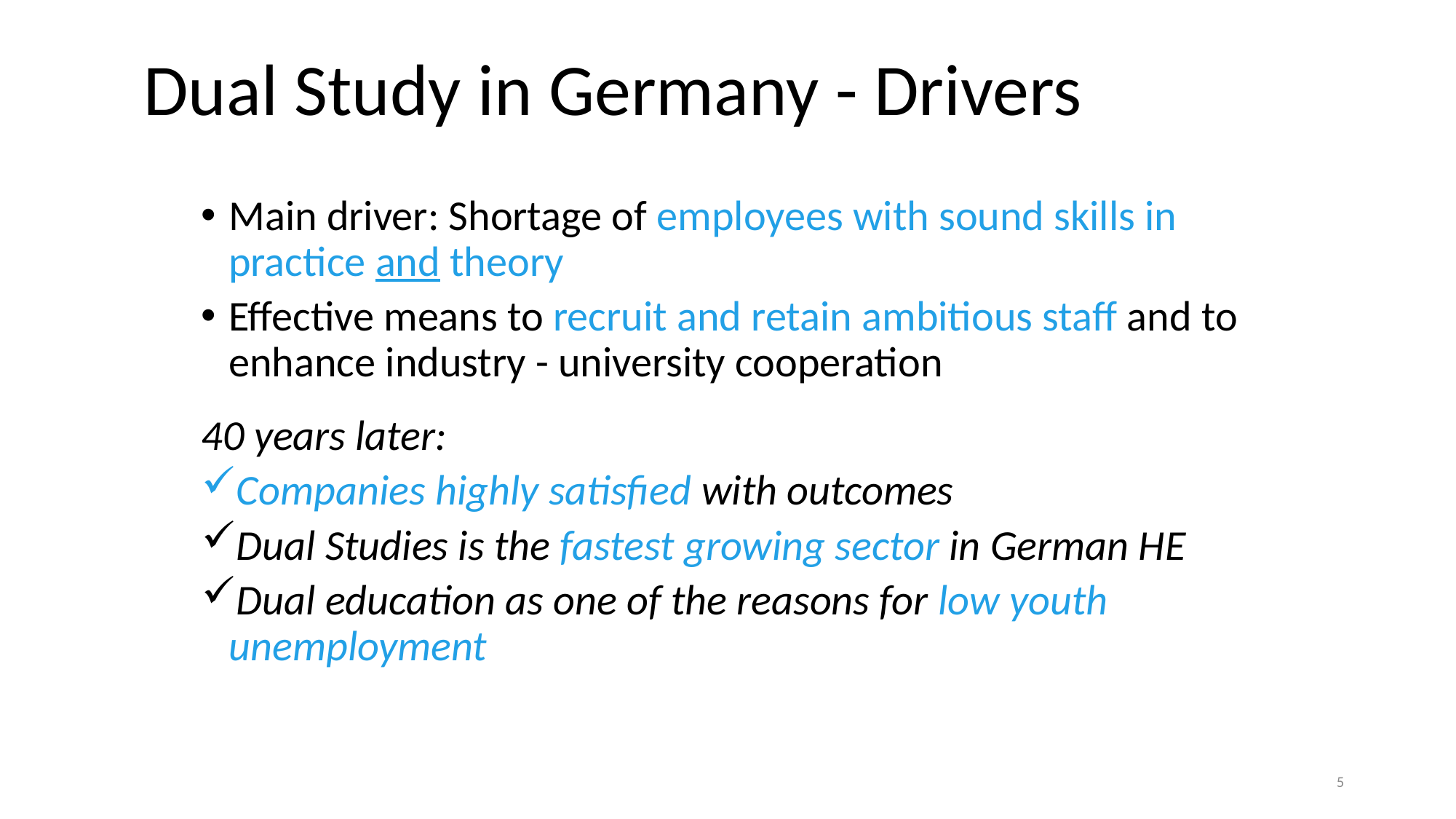

# Dual Study in Germany - Drivers
Main driver: Shortage of employees with sound skills in practice and theory
Effective means to recruit and retain ambitious staff and to enhance industry - university cooperation
40 years later:
Companies highly satisfied with outcomes
Dual Studies is the fastest growing sector in German HE
Dual education as one of the reasons for low youth unemployment

5